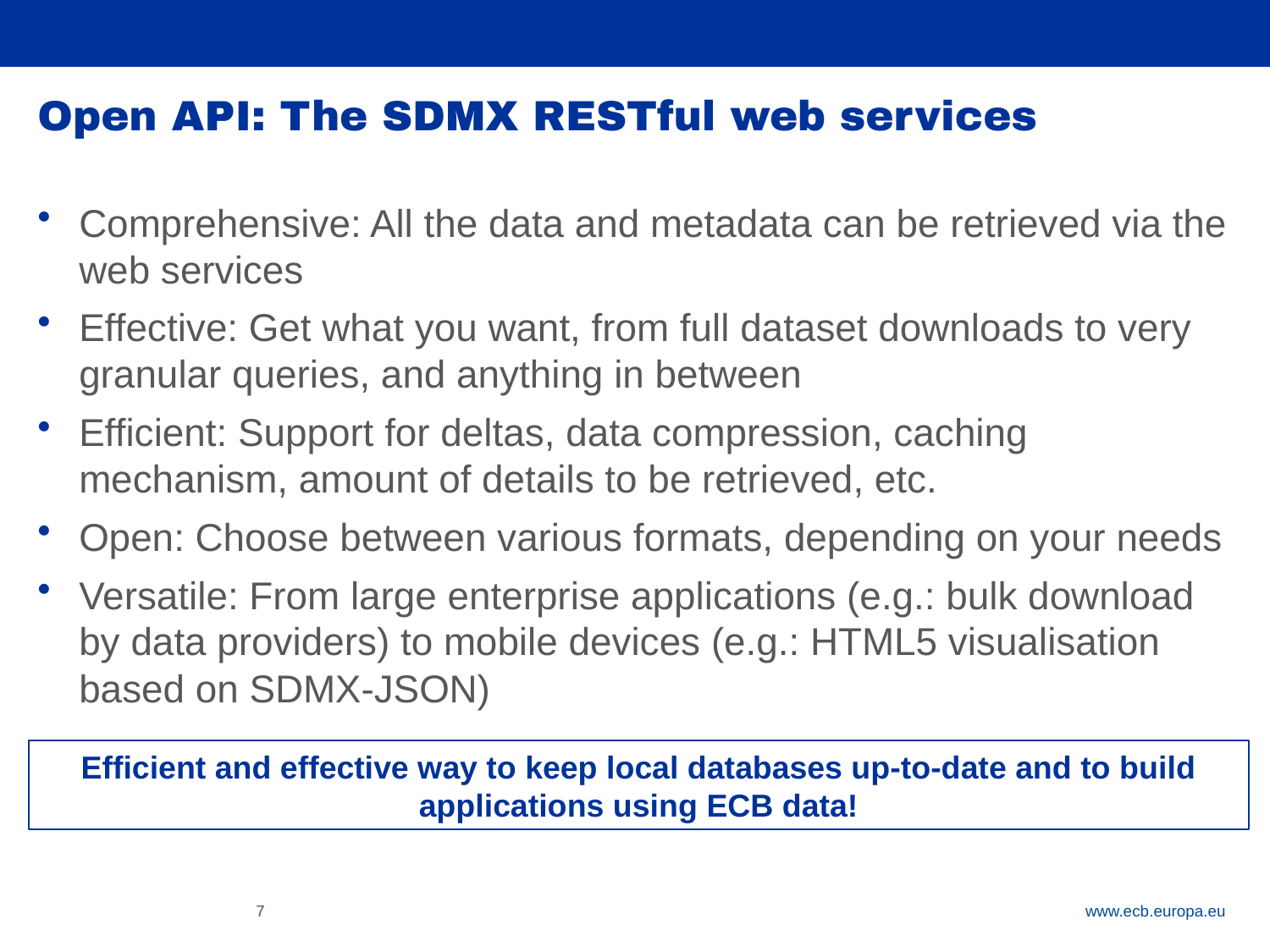

# Open API: The SDMX RESTful web services
Comprehensive: All the data and metadata can be retrieved via the web services
Effective: Get what you want, from full dataset downloads to very granular queries, and anything in between
Efficient: Support for deltas, data compression, caching mechanism, amount of details to be retrieved, etc.
Open: Choose between various formats, depending on your needs
Versatile: From large enterprise applications (e.g.: bulk download by data providers) to mobile devices (e.g.: HTML5 visualisation based on SDMX-JSON)

Efficient and effective way to keep local databases up-to-date and to build applications using ECB data!
7